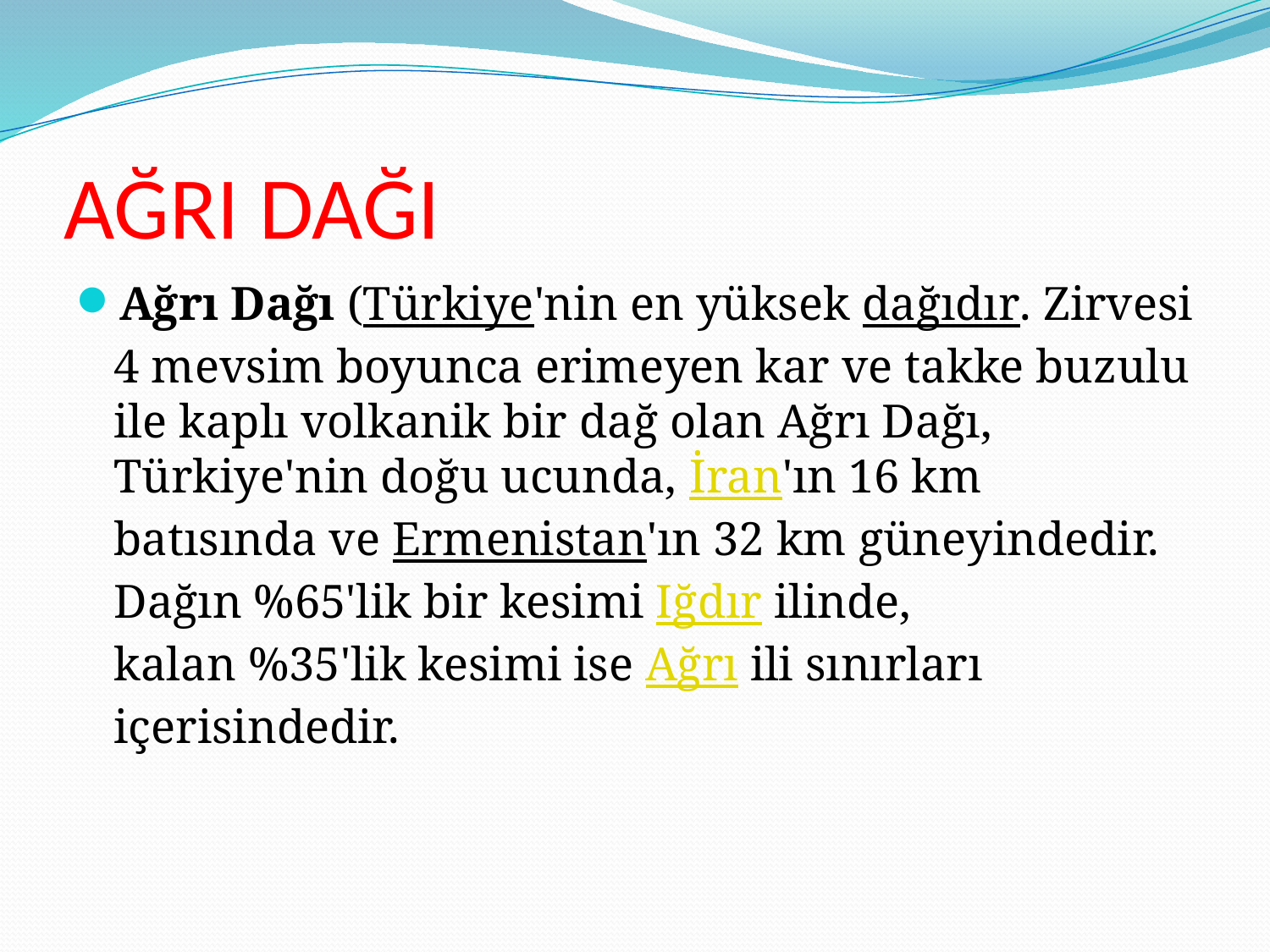

# AĞRI DAĞI
Ağrı Dağı (Türkiye'nin en yüksek dağıdır. Zirvesi 4 mevsim boyunca erimeyen kar ve takke buzulu ile kaplı volkanik bir dağ olan Ağrı Dağı, Türkiye'nin doğu ucunda, İran'ın 16 km batısında ve Ermenistan'ın 32 km güneyindedir. Dağın %65'lik bir kesimi Iğdır ilinde, kalan %35'lik kesimi ise Ağrı ili sınırları içerisindedir.